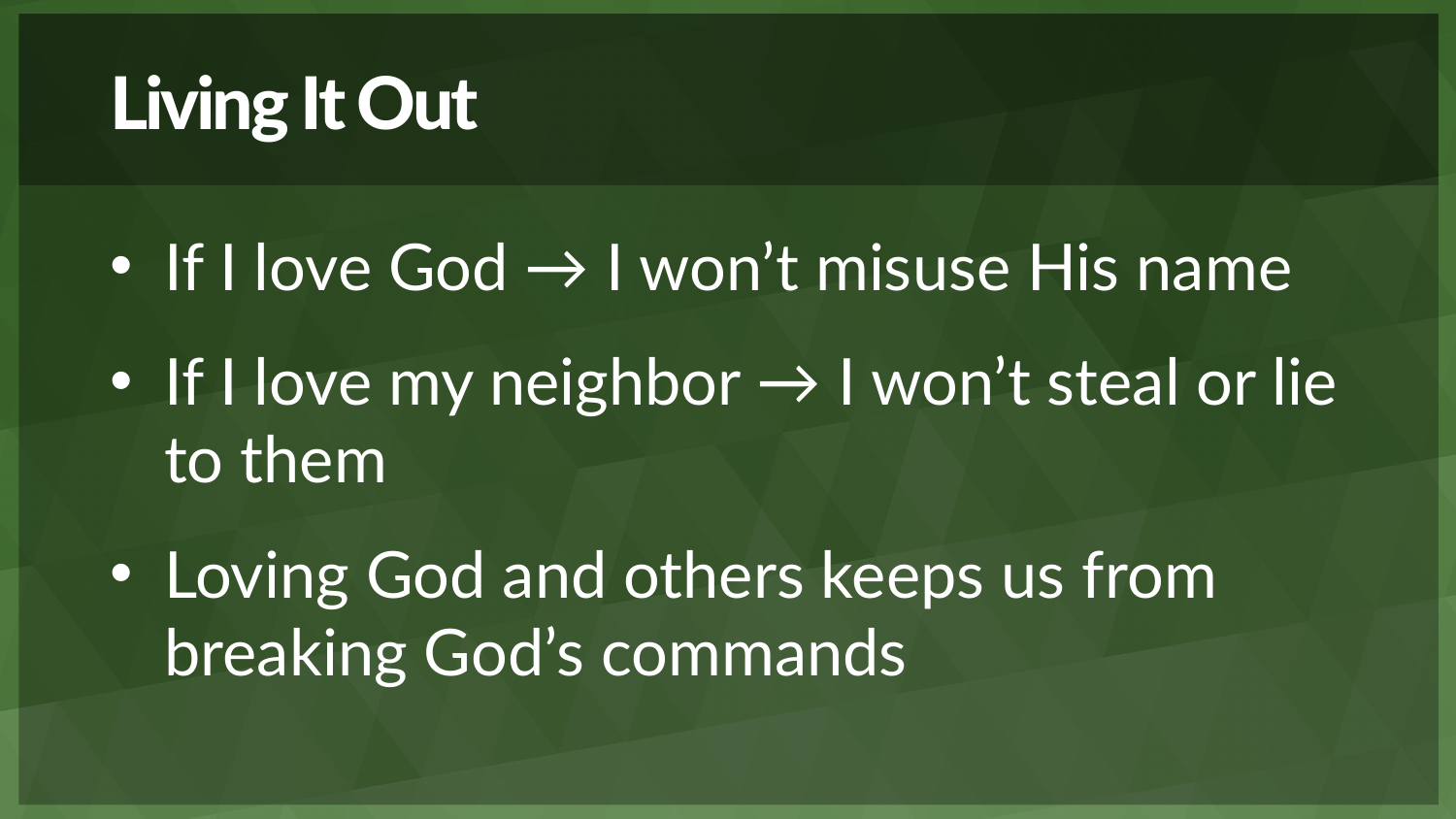

# Living It Out
If I love God → I won’t misuse His name
If I love my neighbor → I won’t steal or lie to them
Loving God and others keeps us from breaking God’s commands